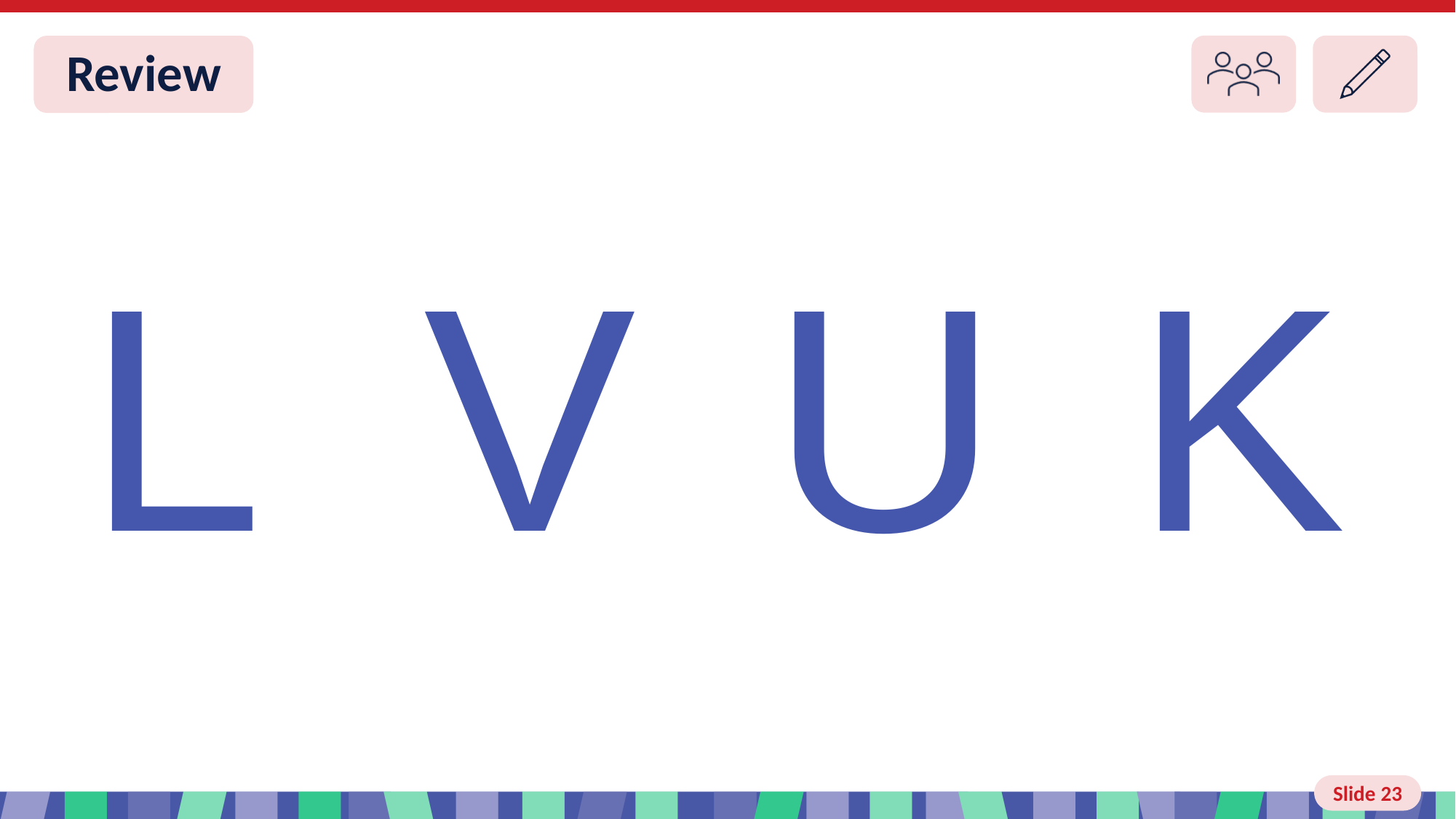

# Slide 23 Review
V
K
L
U